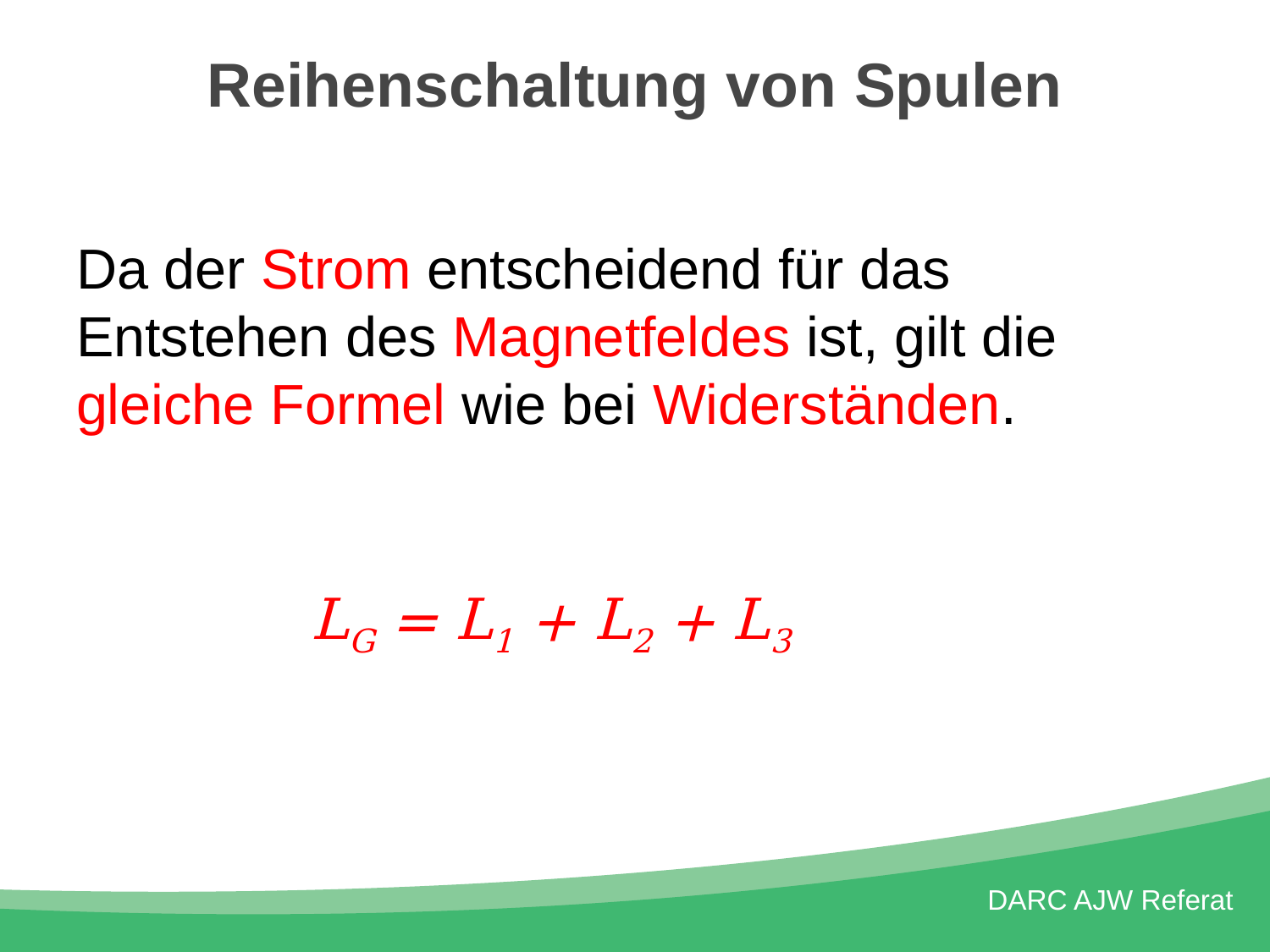

# Reihenschaltung von Spulen
Da der Strom entscheidend für das Entstehen des Magnetfeldes ist, gilt die gleiche Formel wie bei Widerständen.
               LG = L1 + L2 + L3